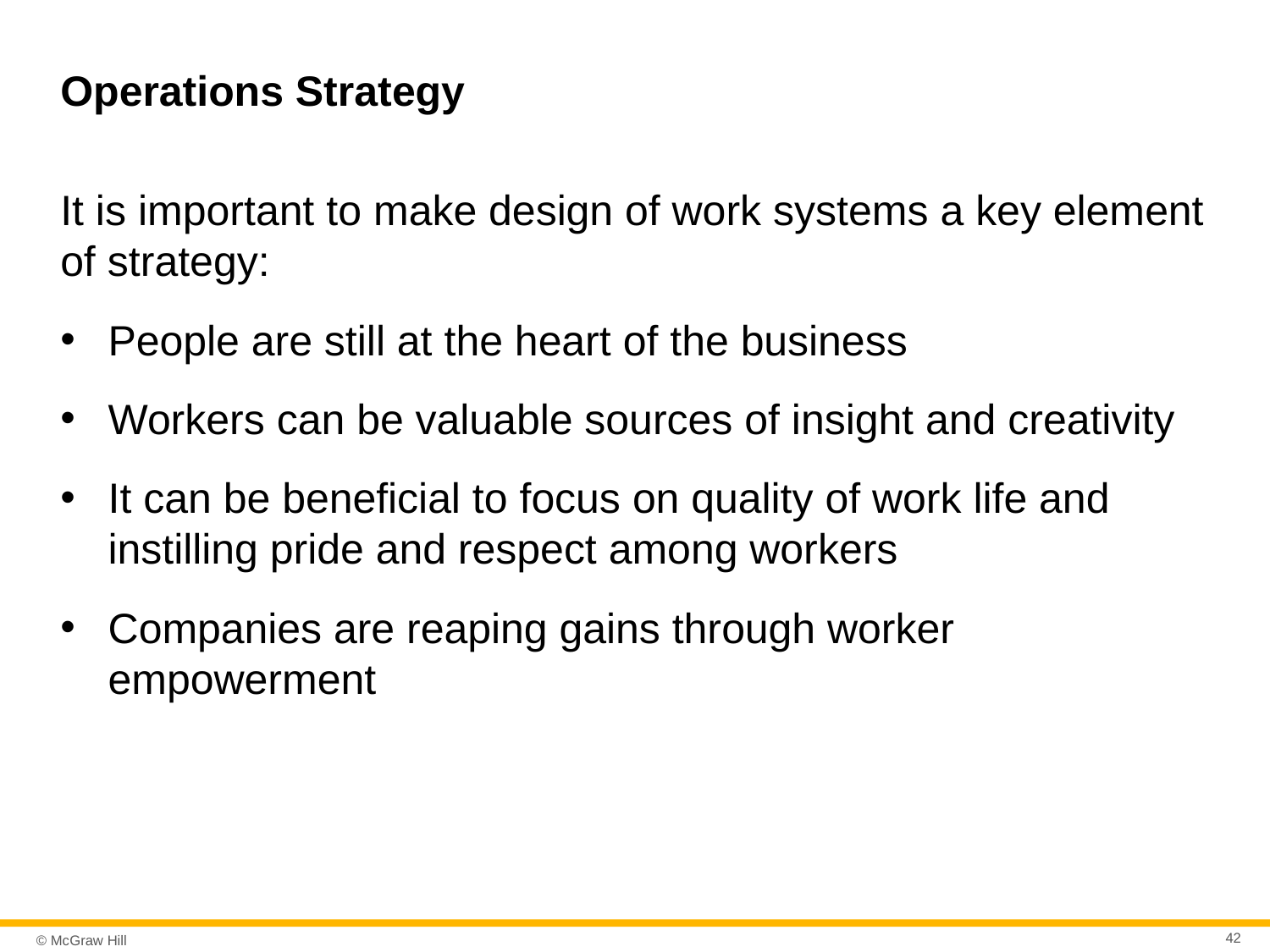

# Operations Strategy
It is important to make design of work systems a key element of strategy:
People are still at the heart of the business
Workers can be valuable sources of insight and creativity
It can be beneficial to focus on quality of work life and instilling pride and respect among workers
Companies are reaping gains through worker empowerment